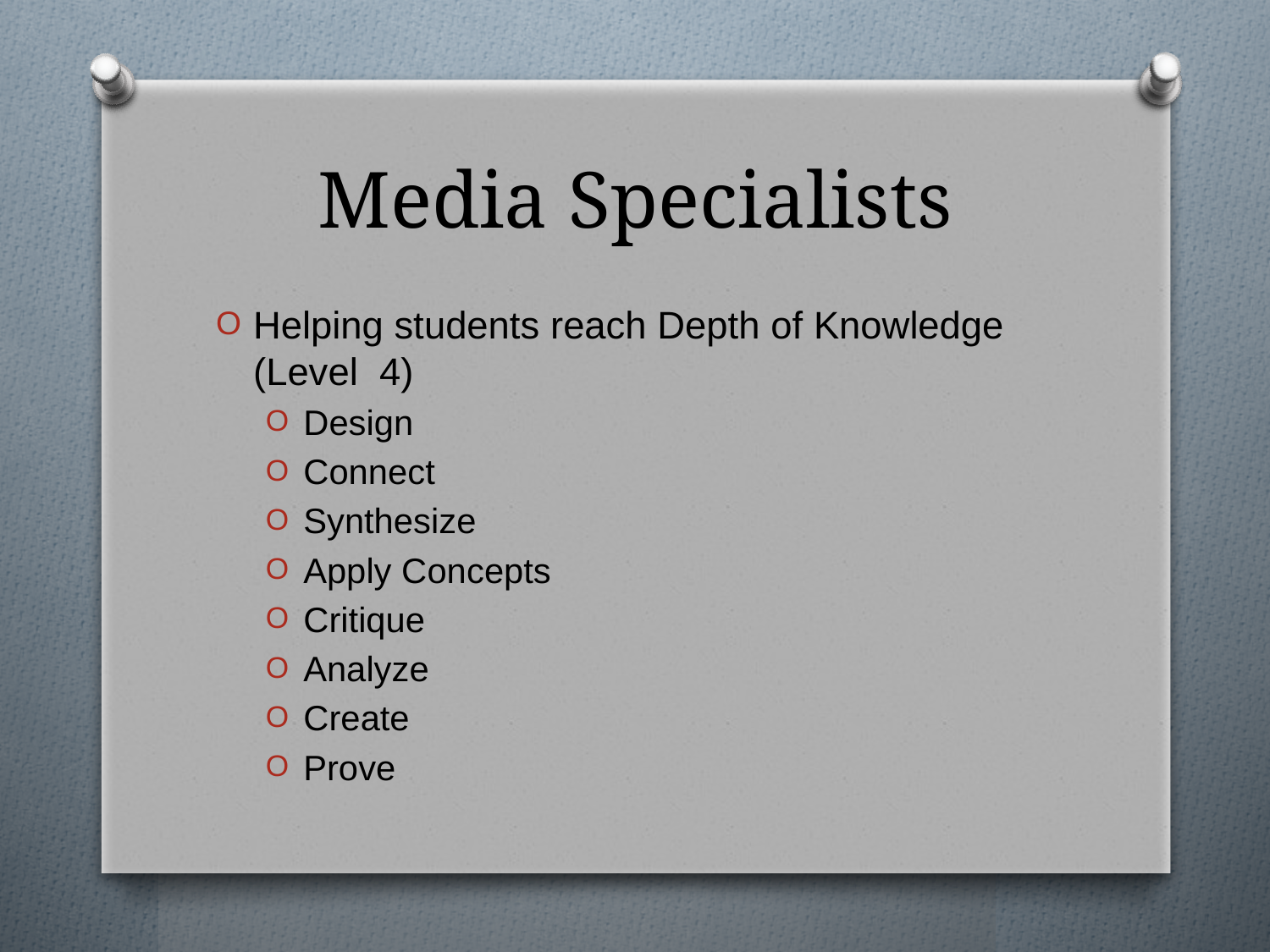

# Media Specialists
Helping students reach Depth of Knowledge (Level  4)
Design
Connect
Synthesize
Apply Concepts
Critique
Analyze
Create
Prove